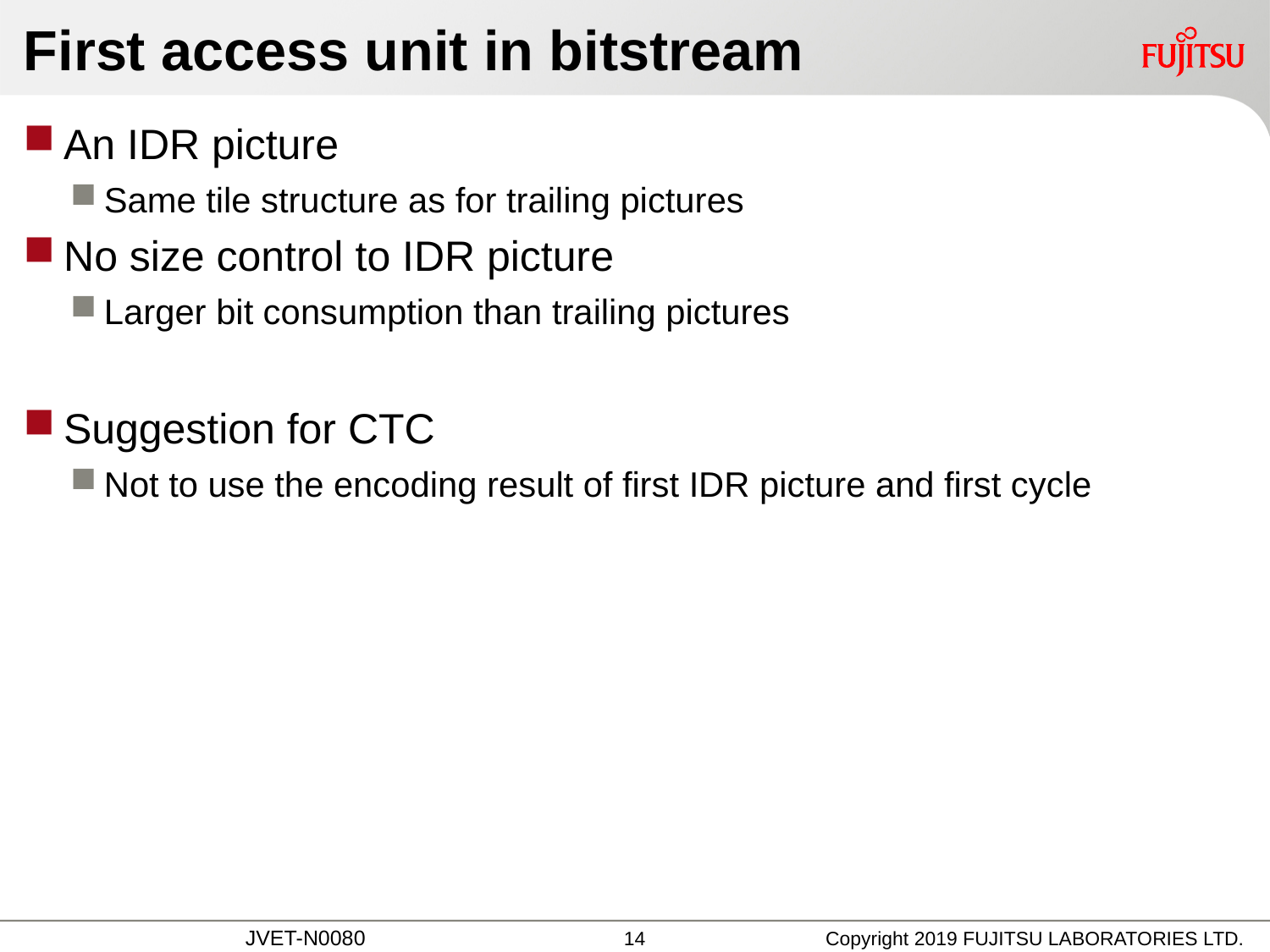

# First access unit in bitstream
An IDR picture
Same tile structure as for trailing pictures
No size control to IDR picture
Larger bit consumption than trailing pictures

Suggestion for CTC
Not to use the encoding result of first IDR picture and first cycle
14
Copyright 2019 FUJITSU LABORATORIES LTD.